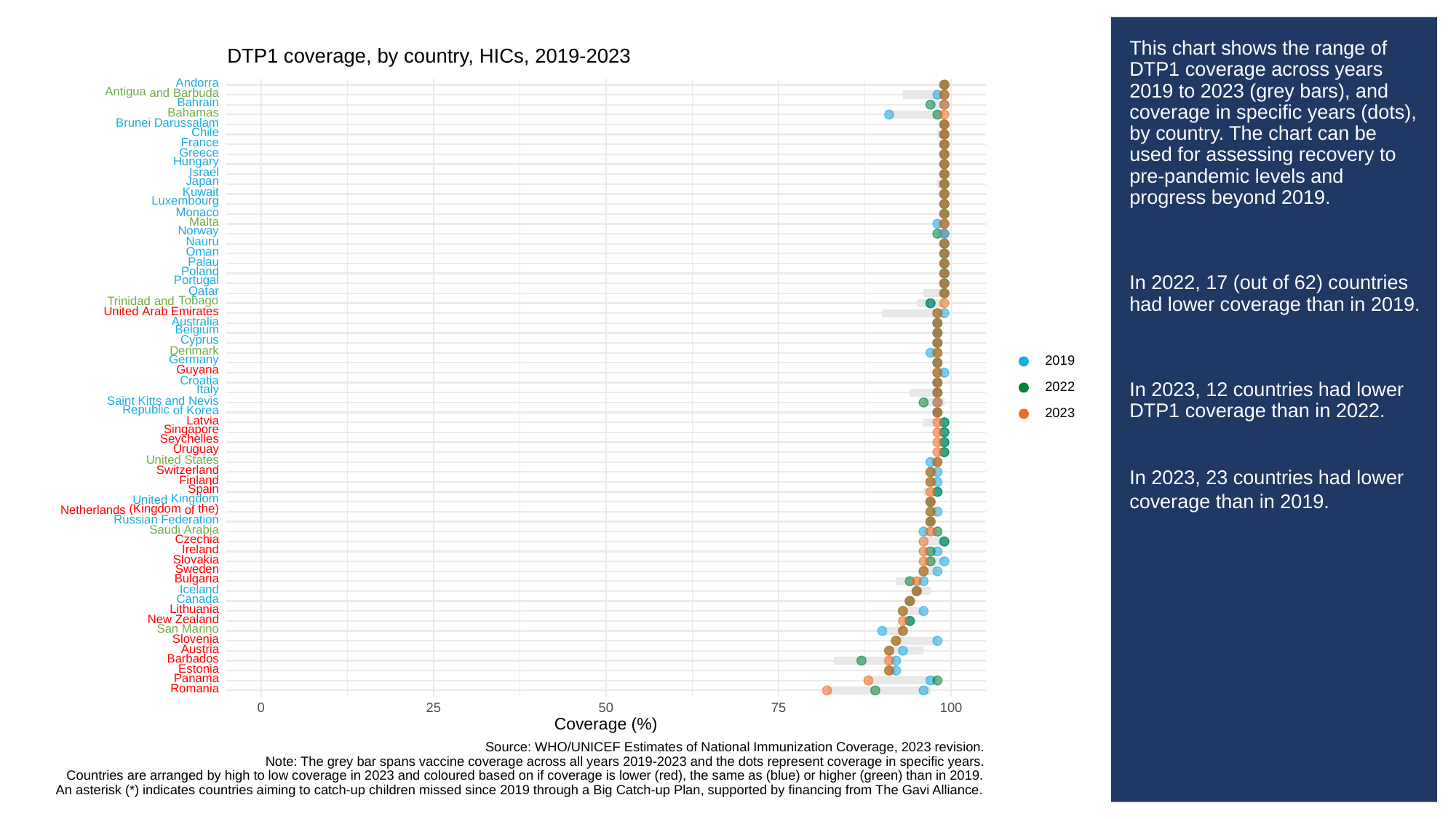

# This chart shows the range of DTP1 coverage across years 2019 to 2023 (grey bars), and coverage in specific years (dots), by country. The chart can be used for assessing recovery to pre-pandemic levels and progress beyond 2019.

In 2022, 17 (out of 62) countries had lower coverage than in 2019.

In 2023, 12 countries had lower DTP1 coverage than in 2022.

In 2023, 23 countries had lower coverage than in 2019.

DTP1 coverage, by country, HICs, 2019-2023

Andorra

Antigua
and
Barbuda

Bahrain

Bahamas

Brunei
Darussalam

Chile

France

Greece

Hungary

Israel

Japan

Kuwait

Luxembourg

Monaco

Malta

Norway

Nauru

Oman

Palau

Poland

Portugal

Qatar

Tobago
Trinidad
and

United
Arab
Emirates

Australia

Belgium

Cyprus

Denmark

Germany
2019

Guyana

Croatia

2022

Italy

Saint
Kitts
and
Nevis

Republic
of
Korea

2023

Latvia

Singapore

Seychelles

Uruguay

States
United

Switzerland

Finland

Spain

Kingdom
United

(Kingdom
the)
of
Netherlands

Russian
Federation

Saudi
Arabia

Czechia

Ireland

Slovakia

Sweden

Bulgaria

Iceland

Canada

Lithuania

New
Zealand

San
Marino

Slovenia

Austria

Barbados

Estonia

Panama

Romania

0
25
50
100
75
Coverage (%)
Source: WHO/UNICEF Estimates of National Immunization Coverage, 2023 revision.
Note: The grey bar spans vaccine coverage across all years 2019-2023 and the dots represent coverage in specific years.
Countries are arranged by high to low coverage in 2023 and coloured based on if coverage is lower (red), the same as (blue) or higher (green) than in 2019.
An asterisk (*) indicates countries aiming to catch-up children missed since 2019 through a Big Catch-up Plan, supported by financing from The Gavi Alliance.